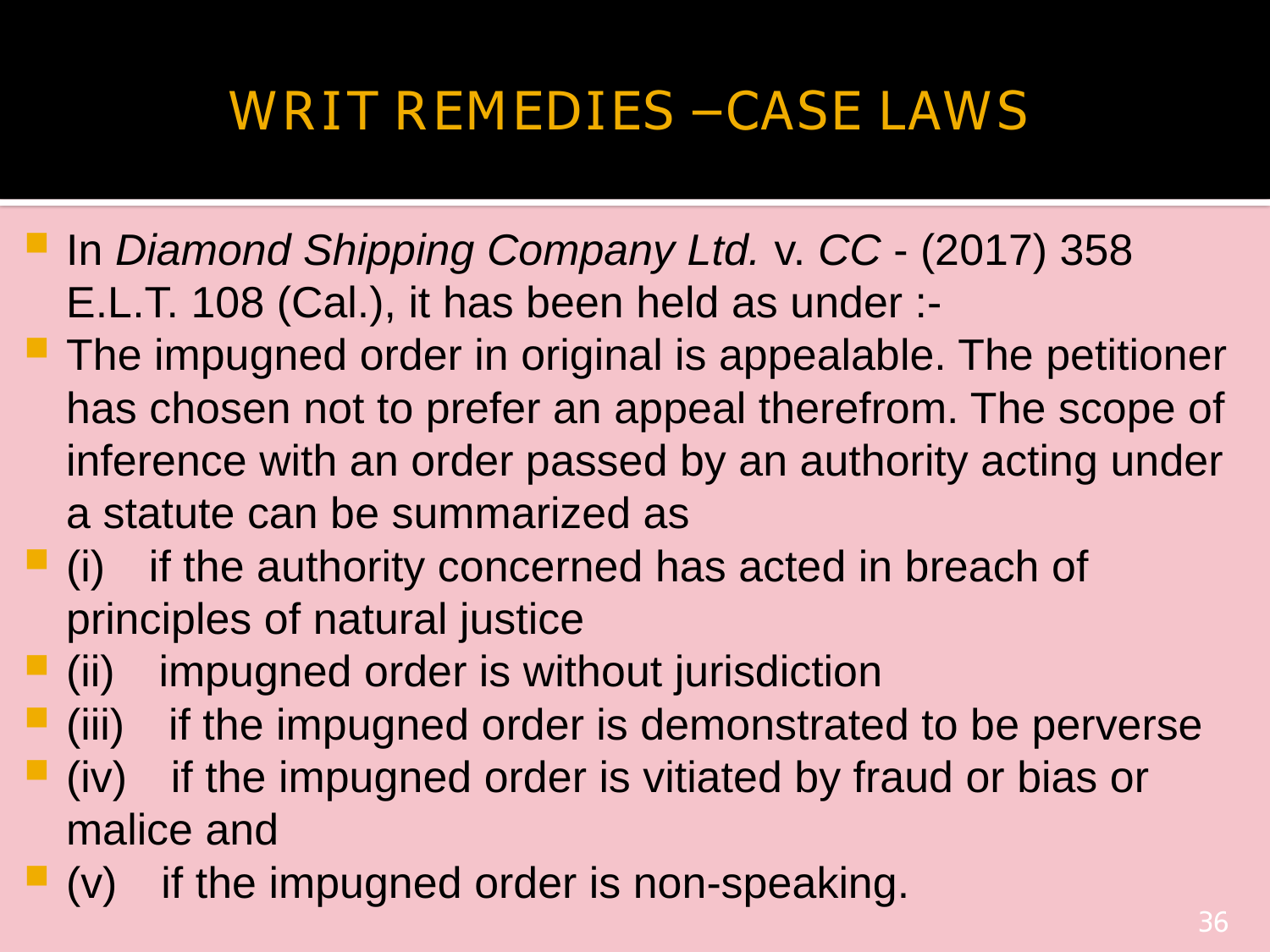

# WRIT REMEDIES –CASE LAWS
In Diamond Shipping Company Ltd. v. CC - (2017) 358 E.L.T. 108 (Cal.), it has been held as under :-
The impugned order in original is appealable. The petitioner has chosen not to prefer an appeal therefrom. The scope of inference with an order passed by an authority acting under a statute can be summarized as
(i) if the authority concerned has acted in breach of principles of natural justice
(ii) impugned order is without jurisdiction
(iii) if the impugned order is demonstrated to be perverse
(iv) if the impugned order is vitiated by fraud or bias or malice and
(v) if the impugned order is non-speaking.

36